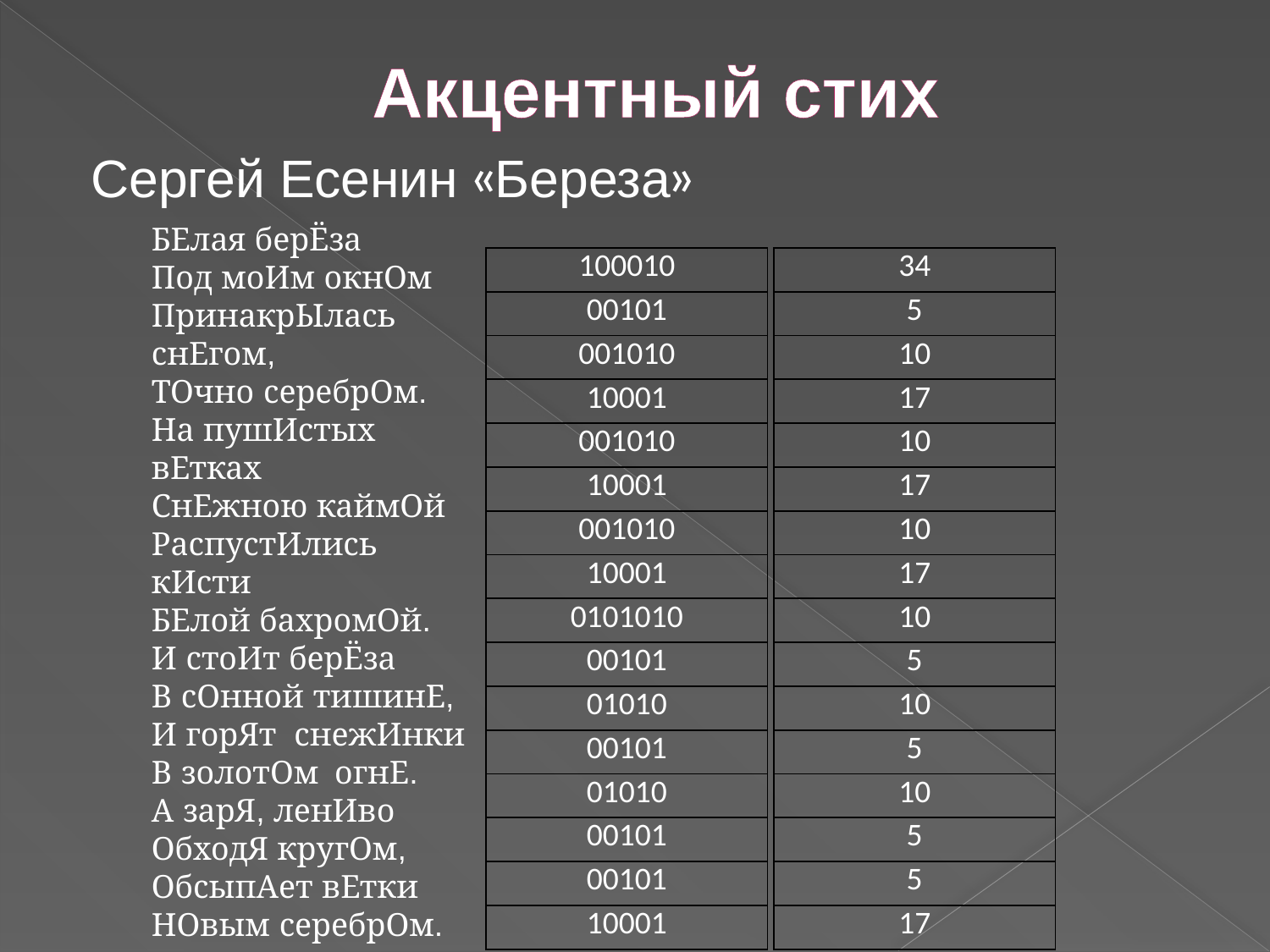

Акцентный стих
Сергей Есенин «Береза»
БЕлая берЁза
Под моИм окнОм
ПринакрЫлась снЕгом,
ТОчно серебрОм.
На пушИстых вЕтках
СнЕжною каймОй
РаспустИлись кИсти
БЕлой бахромОй.
И стоИт берЁза
В сОнной тишинЕ,
И горЯт  снежИнки
В золотОм  огнЕ.
А зарЯ, ленИво
ОбходЯ кругОм,
ОбсыпАет вЕтки
НОвым серебрОм.
| 100010 |
| --- |
| 00101 |
| 001010 |
| 10001 |
| 001010 |
| 10001 |
| 001010 |
| 10001 |
| 0101010 |
| 00101 |
| 01010 |
| 00101 |
| 01010 |
| 00101 |
| 00101 |
| 10001 |
| 34 |
| --- |
| 5 |
| 10 |
| 17 |
| 10 |
| 17 |
| 10 |
| 17 |
| 10 |
| 5 |
| 10 |
| 5 |
| 10 |
| 5 |
| 5 |
| 17 |